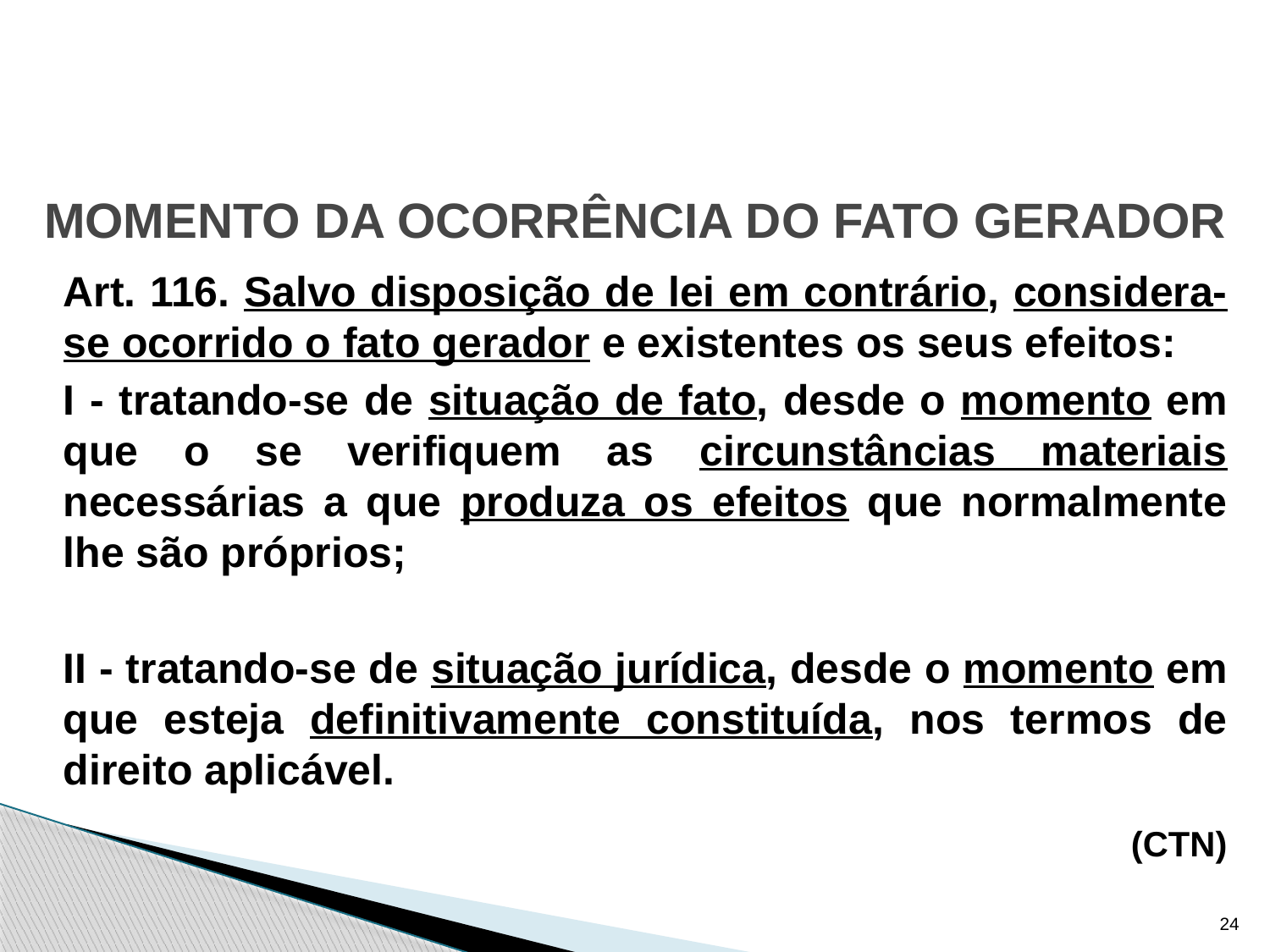

# MOMENTO DA OCORRÊNCIA DO FATO GERADOR
	Art. 116. Salvo disposição de lei em contrário, considera-se ocorrido o fato gerador e existentes os seus efeitos:
	I - tratando-se de situação de fato, desde o momento em que o se verifiquem as circunstâncias materiais necessárias a que produza os efeitos que normalmente lhe são próprios;

	II - tratando-se de situação jurídica, desde o momento em que esteja definitivamente constituída, nos termos de direito aplicável.
(CTN)

24